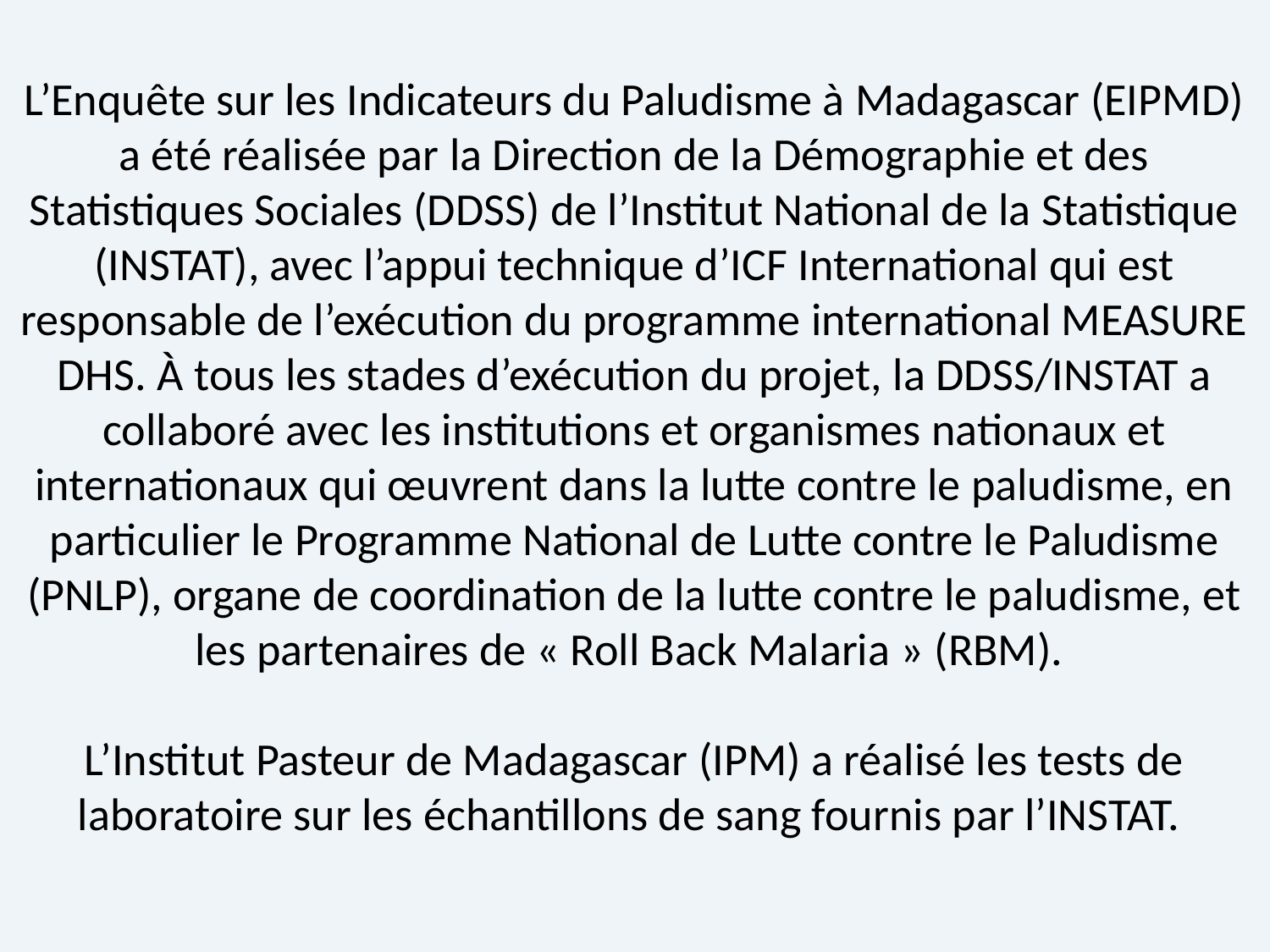

L’Enquête sur les Indicateurs du Paludisme à Madagascar (EIPMD) a été réalisée par la Direction de la Démographie et des Statistiques Sociales (DDSS) de l’Institut National de la Statistique (INSTAT), avec l’appui technique d’ICF International qui est responsable de l’exécution du programme international MEASURE DHS. À tous les stades d’exécution du projet, la DDSS/INSTAT a collaboré avec les institutions et organismes nationaux et internationaux qui œuvrent dans la lutte contre le paludisme, en particulier le Programme National de Lutte contre le Paludisme (PNLP), organe de coordination de la lutte contre le paludisme, et les partenaires de « Roll Back Malaria » (RBM).

L’Institut Pasteur de Madagascar (IPM) a réalisé les tests de laboratoire sur les échantillons de sang fournis par l’INSTAT.